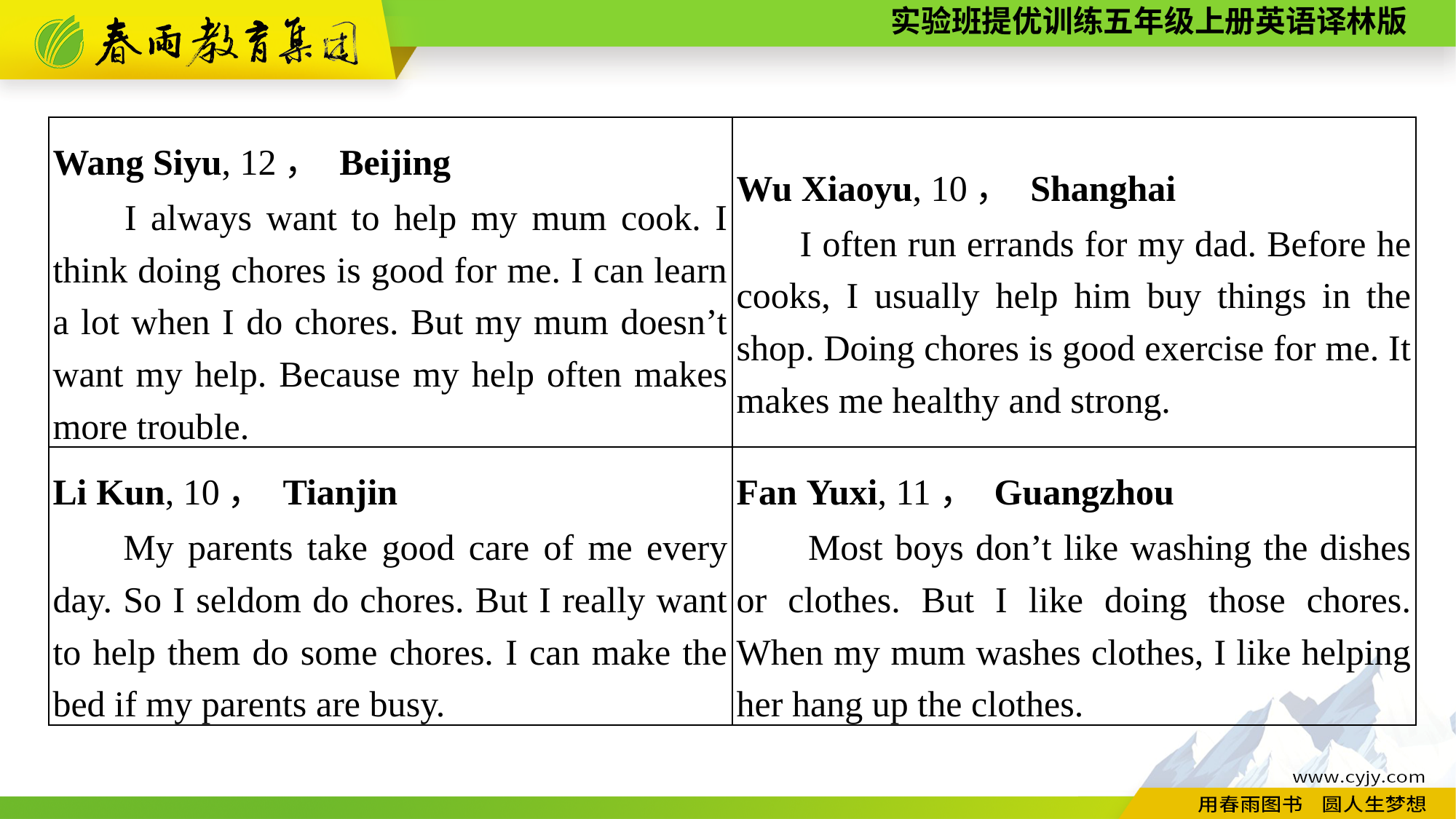

| Wang Siyu, 12， Beijing I always want to help my mum cook. I think doing chores is good for me. I can learn a lot when I do chores. But my mum doesn’t want my help. Because my help often makes more trouble. | Wu Xiaoyu, 10， Shanghai I often run errands for my dad. Before he cooks, I usually help him buy things in the shop. Doing chores is good exercise for me. It makes me healthy and strong. |
| --- | --- |
| Li Kun, 10， Tianjin My parents take good care of me every day. So I seldom do chores. But I really want to help them do some chores. I can make the bed if my parents are busy. | Fan Yuxi, 11， Guangzhou Most boys don’t like washing the dishes or clothes. But I like doing those chores. When my mum washes clothes, I like helping her hang up the clothes. |